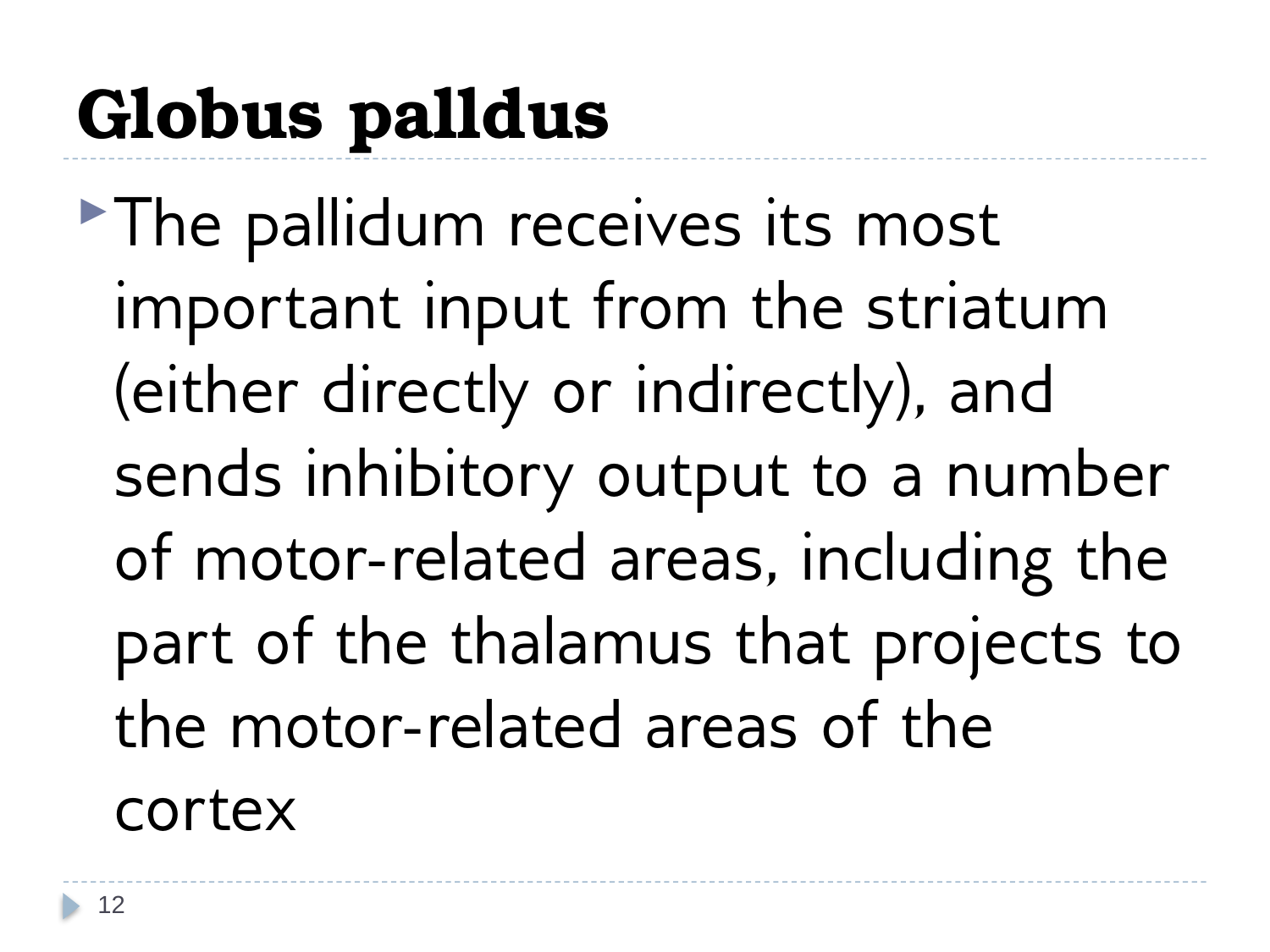

# Globus palldus
The pallidum receives its most important input from the striatum (either directly or indirectly), and sends inhibitory output to a number of motor-related areas, including the part of the thalamus that projects to the motor-related areas of the cortex
12